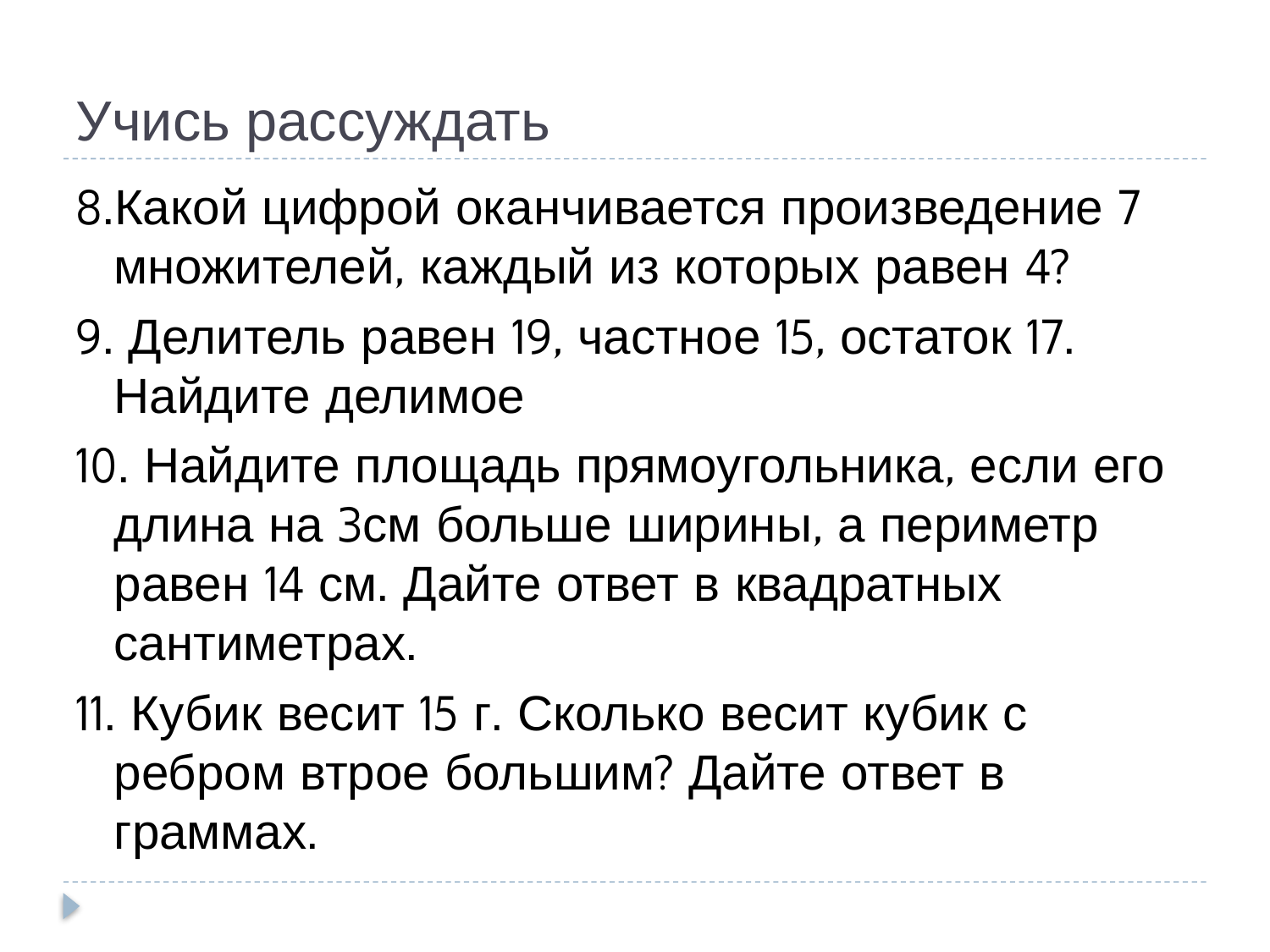

# Учись рассуждать
8.Какой цифрой оканчивается произведение 7 множителей, каждый из которых равен 4?
9. Делитель равен 19, частное 15, остаток 17. Найдите делимое
10. Найдите площадь прямоугольника, если его длина на 3см больше ширины, а периметр равен 14 см. Дайте ответ в квадратных сантиметрах.
11. Кубик весит 15 г. Сколько весит кубик с ребром втрое большим? Дайте ответ в граммах.